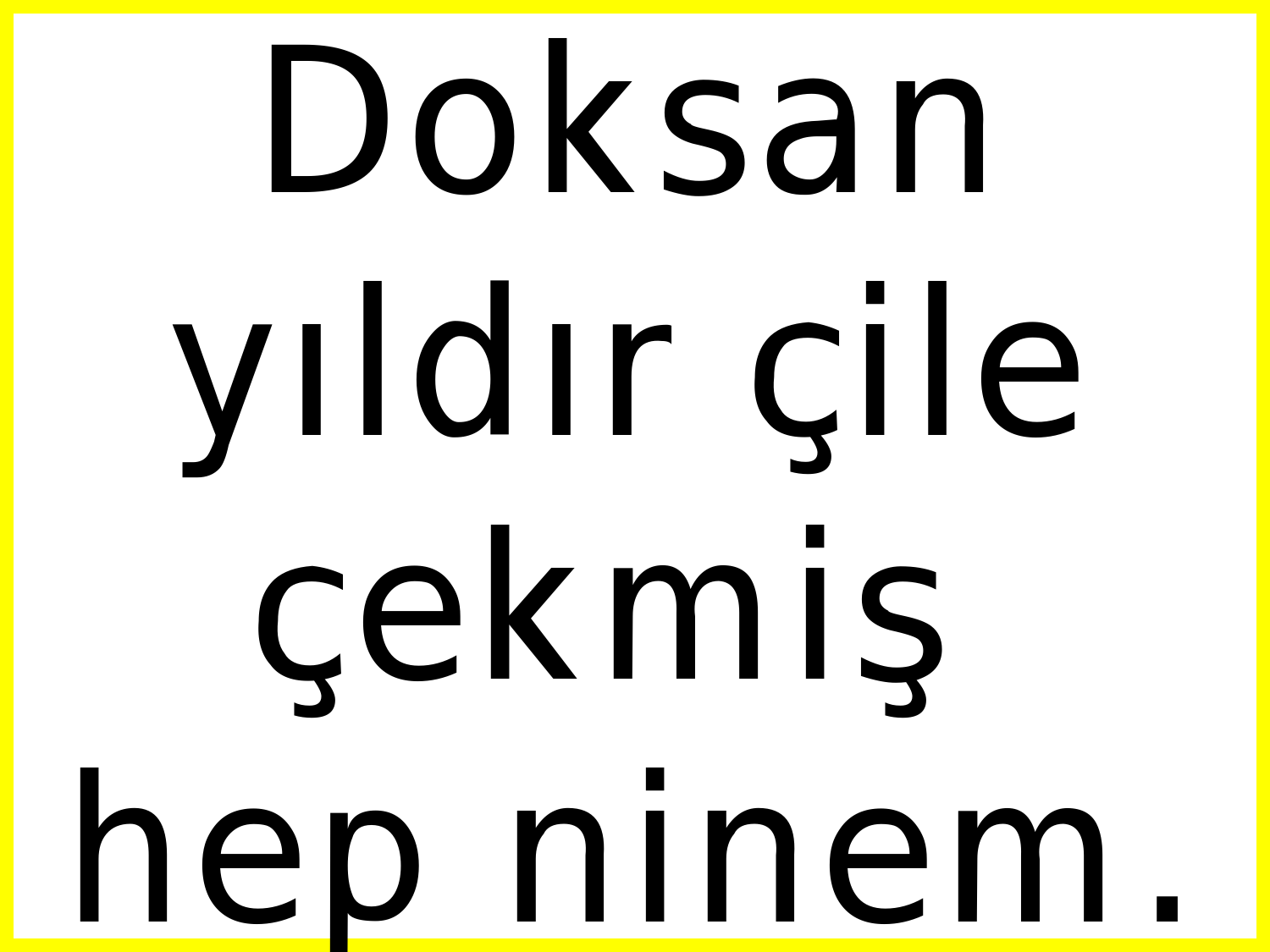

# Doksan yıldır çile çekmiş hep ninem.